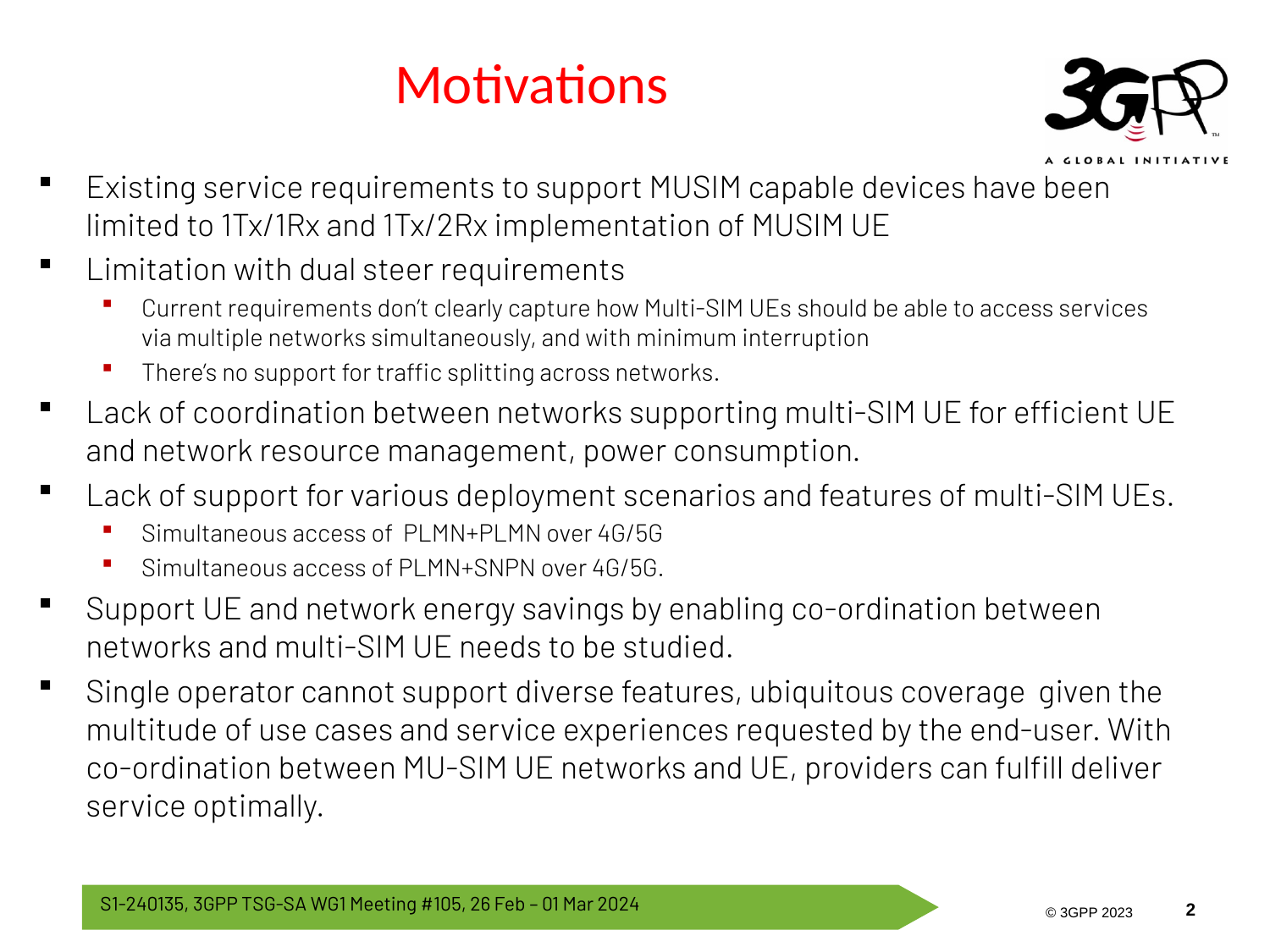

# Motivations
Existing service requirements to support MUSIM capable devices have been limited to 1Tx/1Rx and 1Tx/2Rx implementation of MUSIM UE
Limitation with dual steer requirements
Current requirements don’t clearly capture how Multi-SIM UEs should be able to access services via multiple networks simultaneously, and with minimum interruption
There’s no support for traffic splitting across networks.
Lack of coordination between networks supporting multi-SIM UE for efficient UE and network resource management, power consumption.
Lack of support for various deployment scenarios and features of multi-SIM UEs.
Simultaneous access of  PLMN+PLMN over 4G/5G
Simultaneous access of PLMN+SNPN over 4G/5G.
Support UE and network energy savings by enabling co-ordination between networks and multi-SIM UE needs to be studied.
Single operator cannot support diverse features, ubiquitous coverage  given the multitude of use cases and service experiences requested by the end-user. With co-ordination between MU-SIM UE networks and UE, providers can fulfill deliver service optimally.

S1-240135, 3GPP TSG-SA WG1 Meeting #105, 26 Feb – 01 Mar 2024